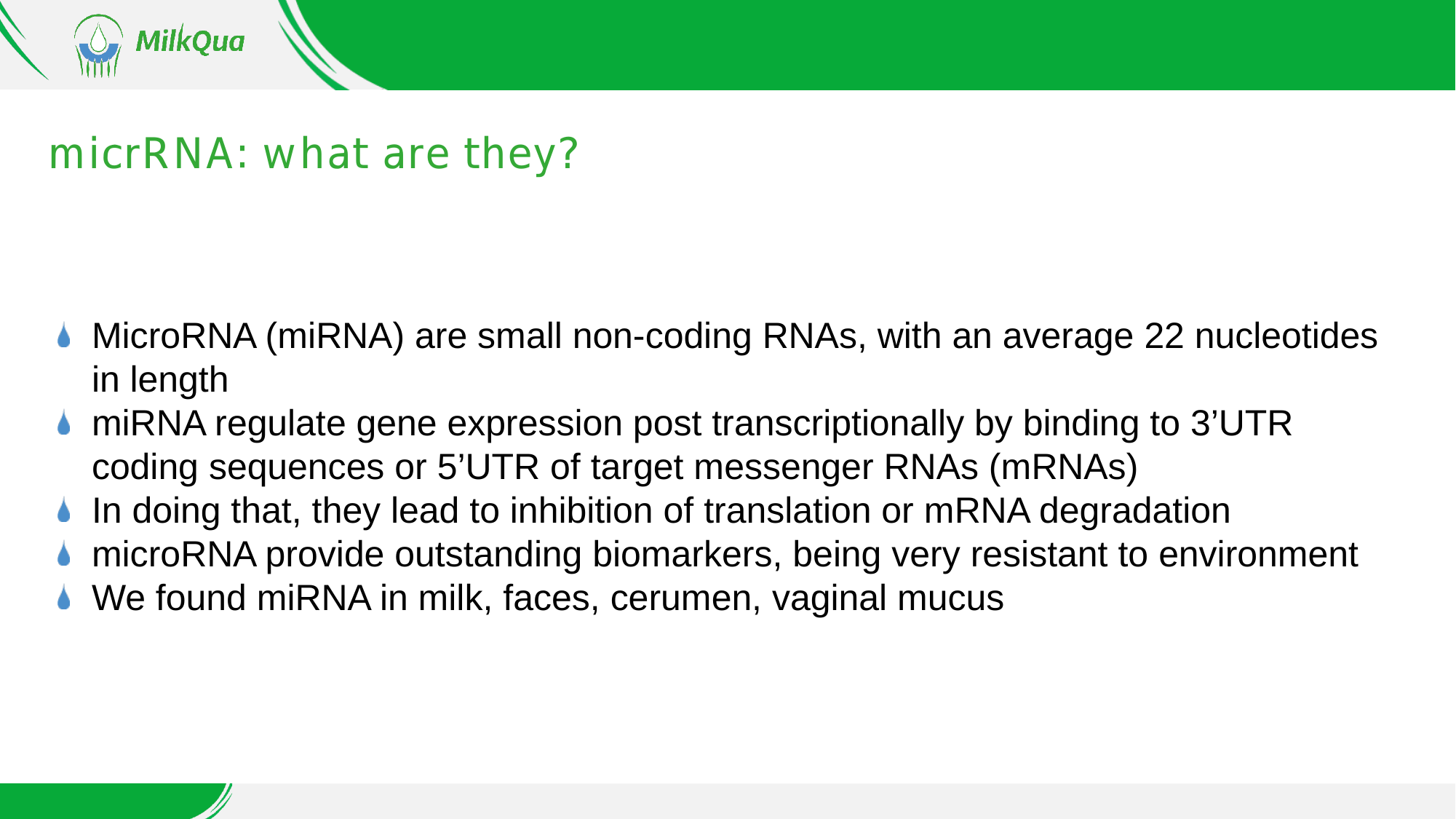

# micrRNA: what are they?
MicroRNA (miRNA) are small non-coding RNAs, with an average 22 nucleotides in length
miRNA regulate gene expression post transcriptionally by binding to 3’UTR coding sequences or 5’UTR of target messenger RNAs (mRNAs)
In doing that, they lead to inhibition of translation or mRNA degradation
microRNA provide outstanding biomarkers, being very resistant to environment
We found miRNA in milk, faces, cerumen, vaginal mucus